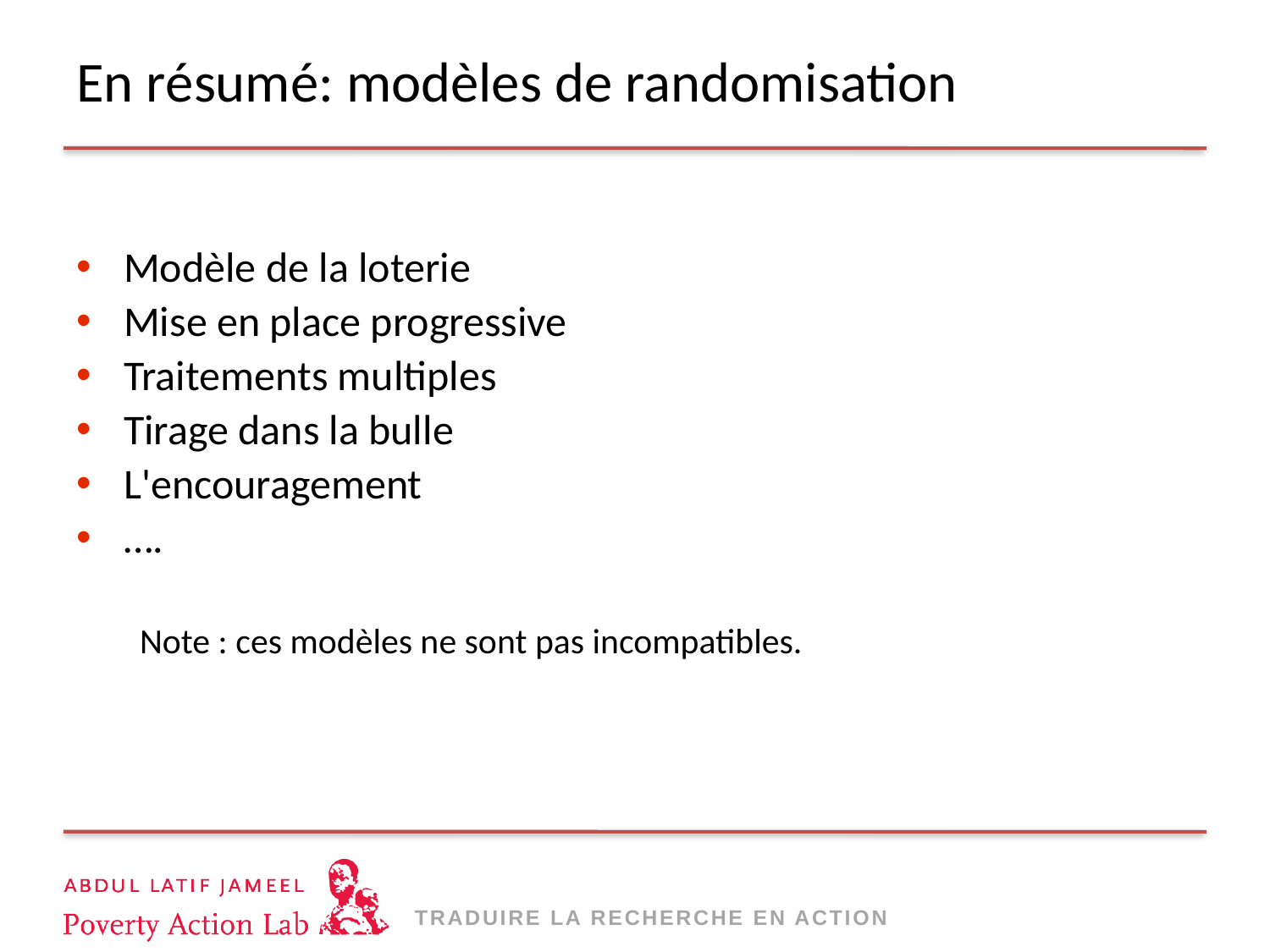

En résumé: modèles de randomisation
Modèle de la loterie
Mise en place progressive
Traitements multiples
Tirage dans la bulle
L'encouragement
….

Note : ces modèles ne sont pas incompatibles.